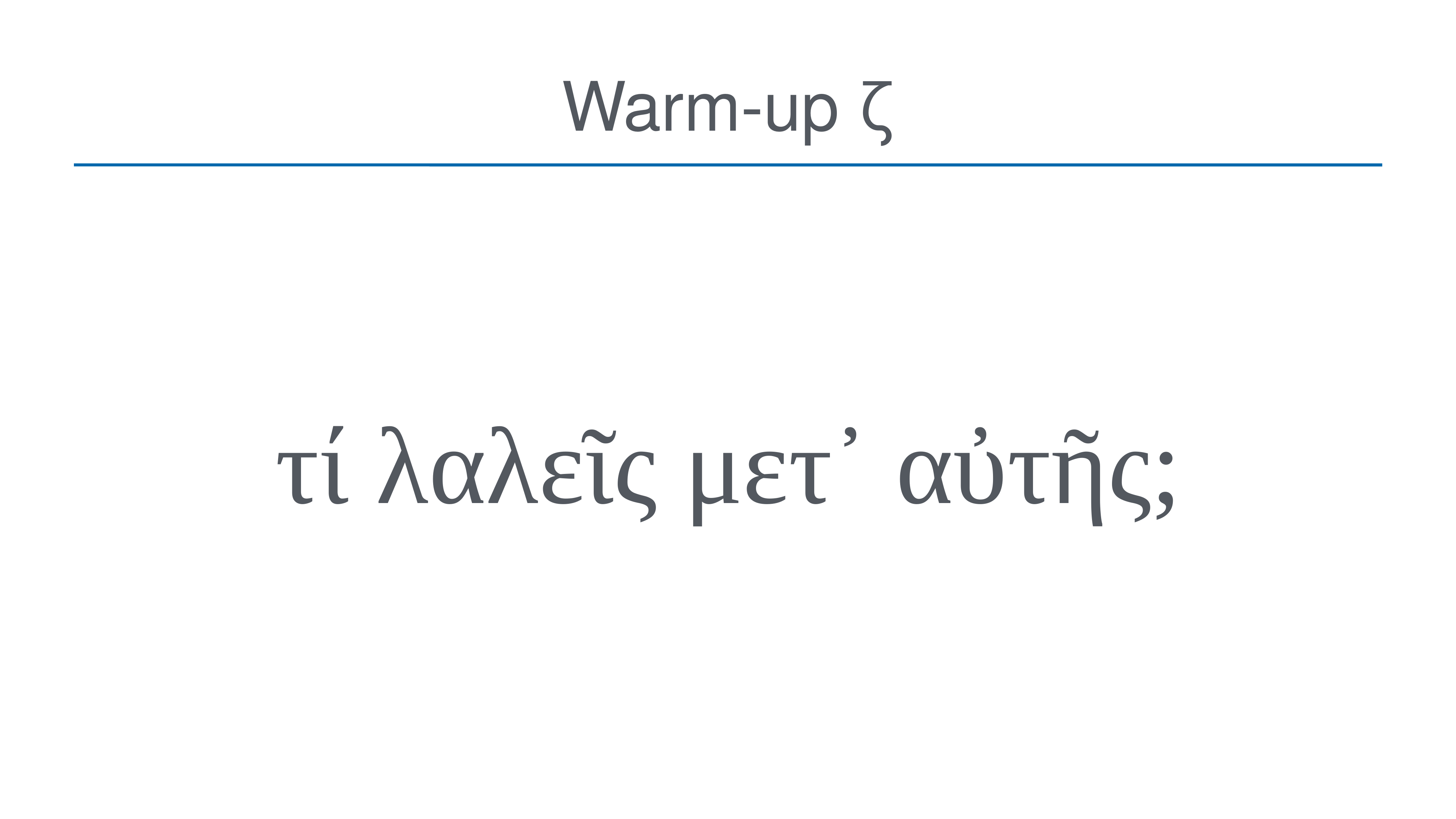

# Warm-up ζ
τί λαλεῖς μετ᾽ αὐτῆς;